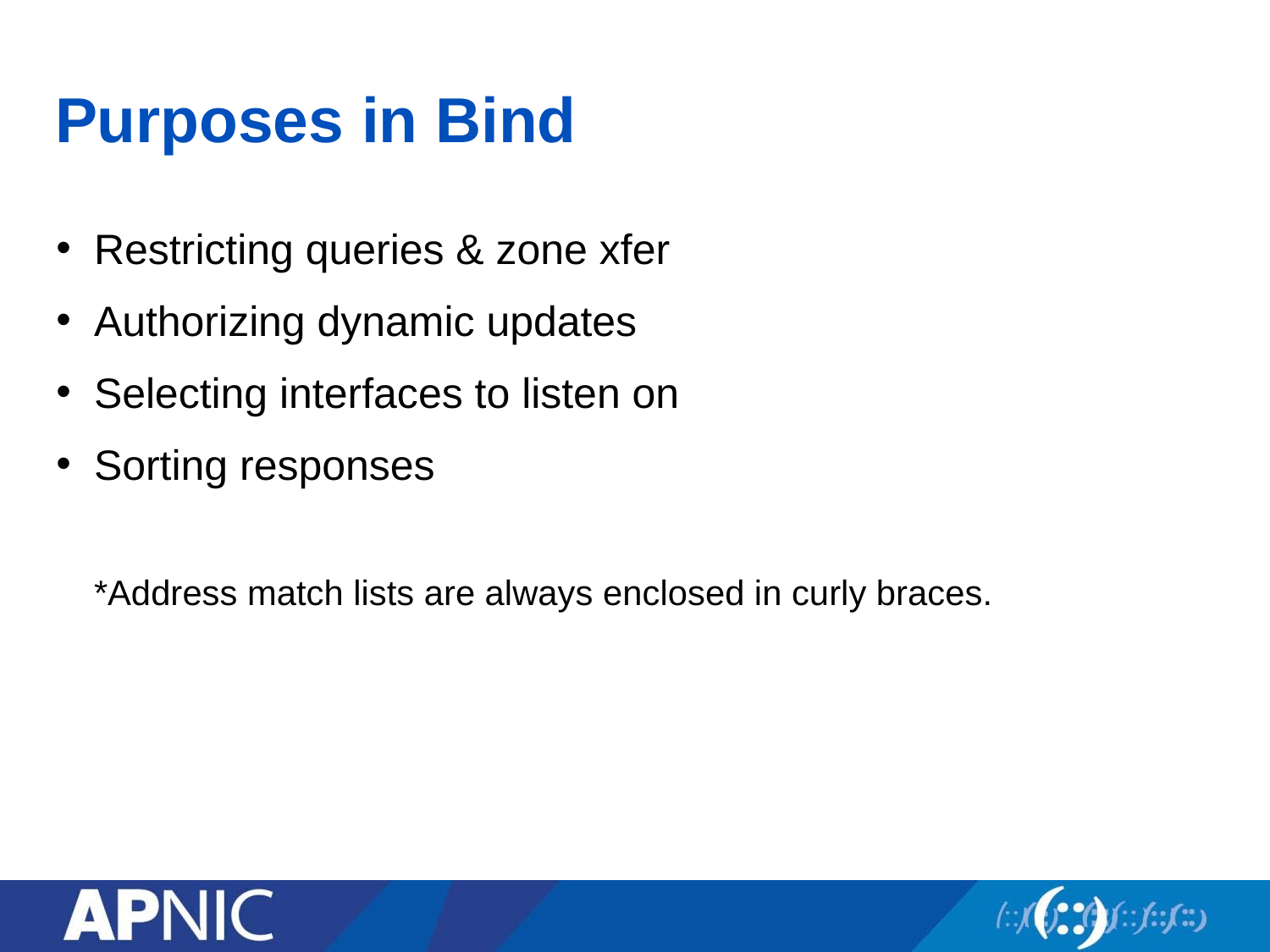

# Purposes in Bind
Restricting queries & zone xfer
Authorizing dynamic updates
Selecting interfaces to listen on
Sorting responses

*Address match lists are always enclosed in curly braces.